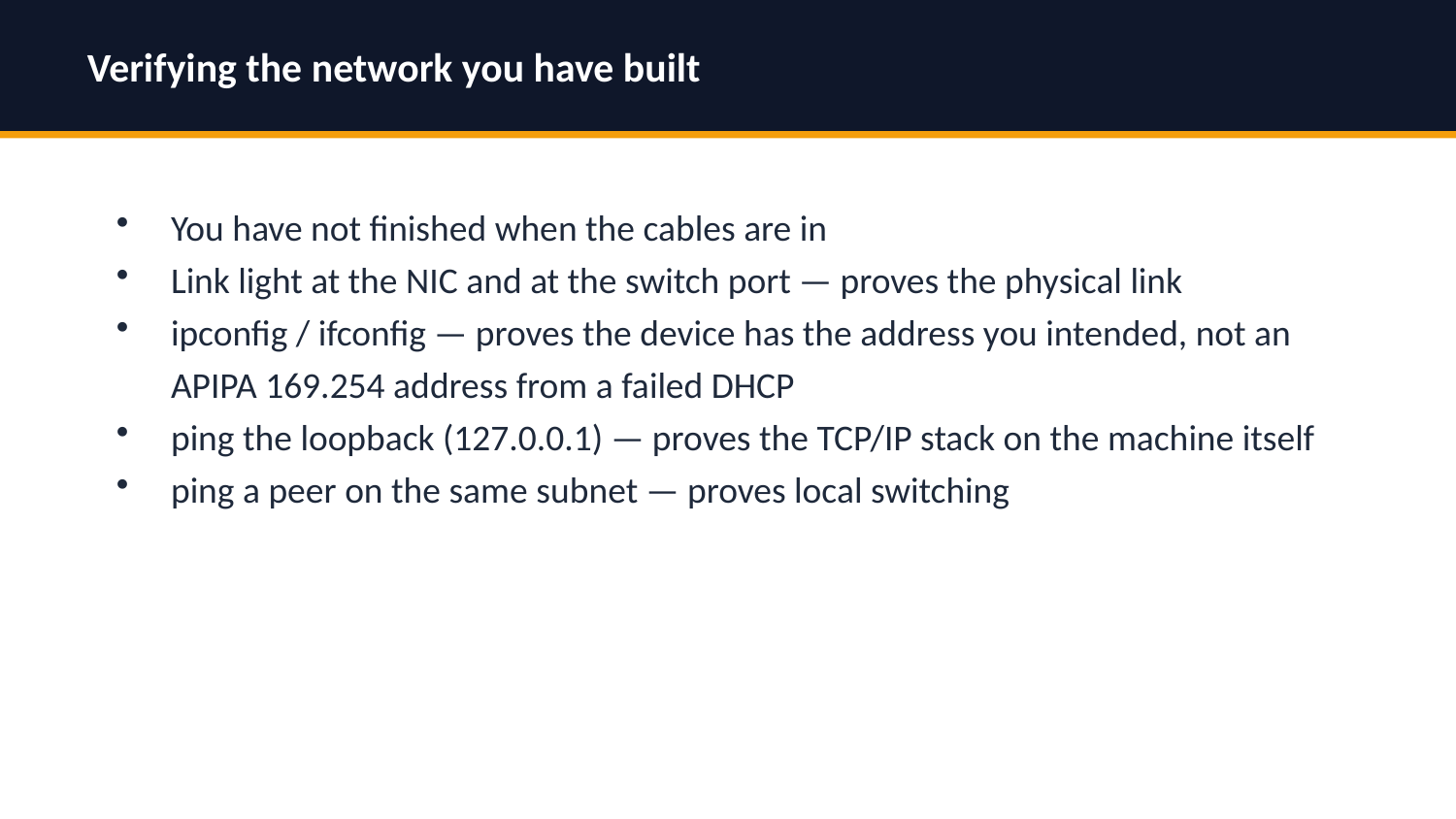

Verifying the network you have built

You have not finished when the cables are in
Link light at the NIC and at the switch port — proves the physical link
ipconfig / ifconfig — proves the device has the address you intended, not an APIPA 169.254 address from a failed DHCP
ping the loopback (127.0.0.1) — proves the TCP/IP stack on the machine itself
ping a peer on the same subnet — proves local switching